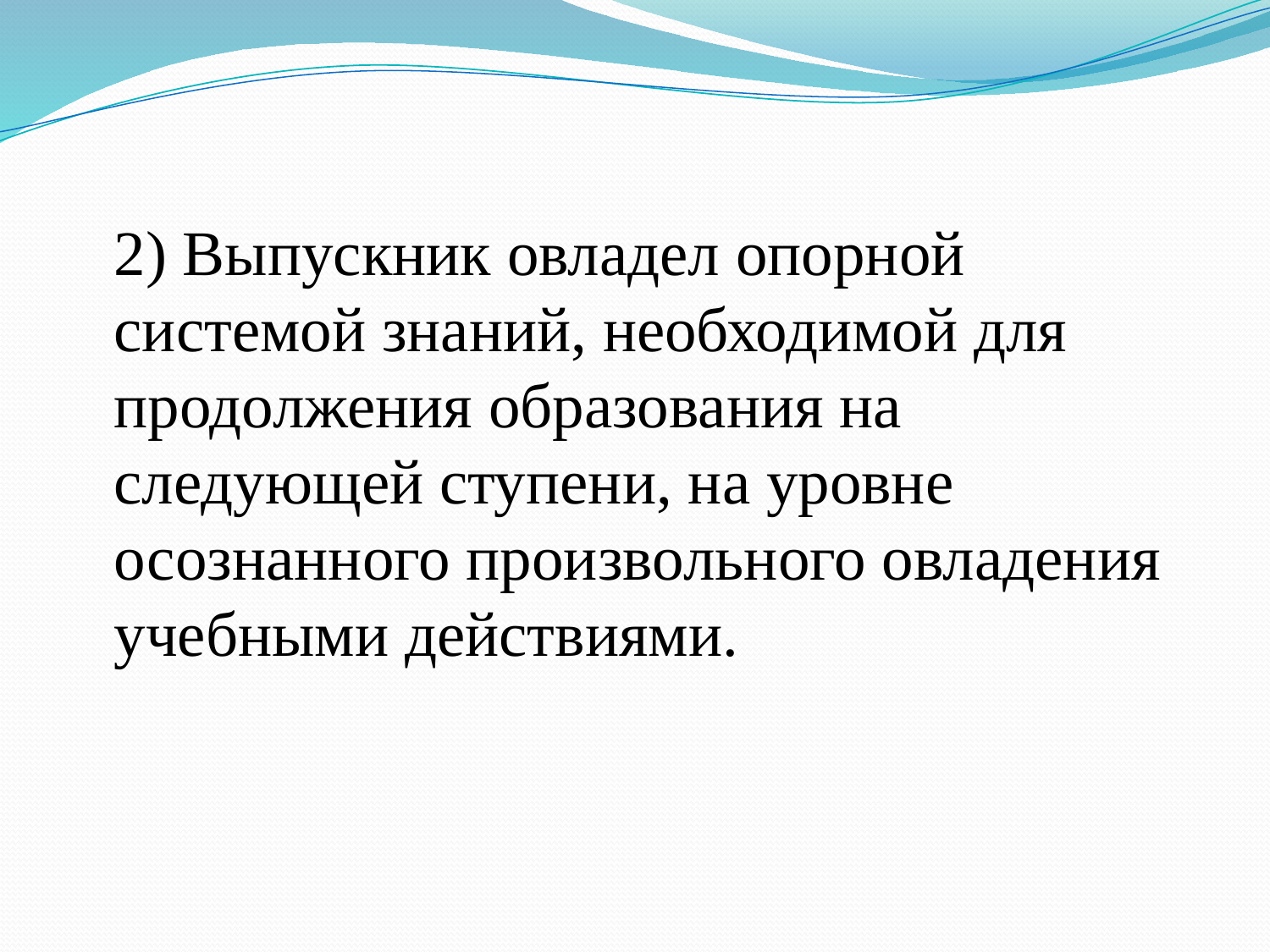

2) Выпускник овладел опорной системой знаний, необходимой для продолжения образования на следующей ступени, на уровне осознанного произвольного овладения учебными действиями.